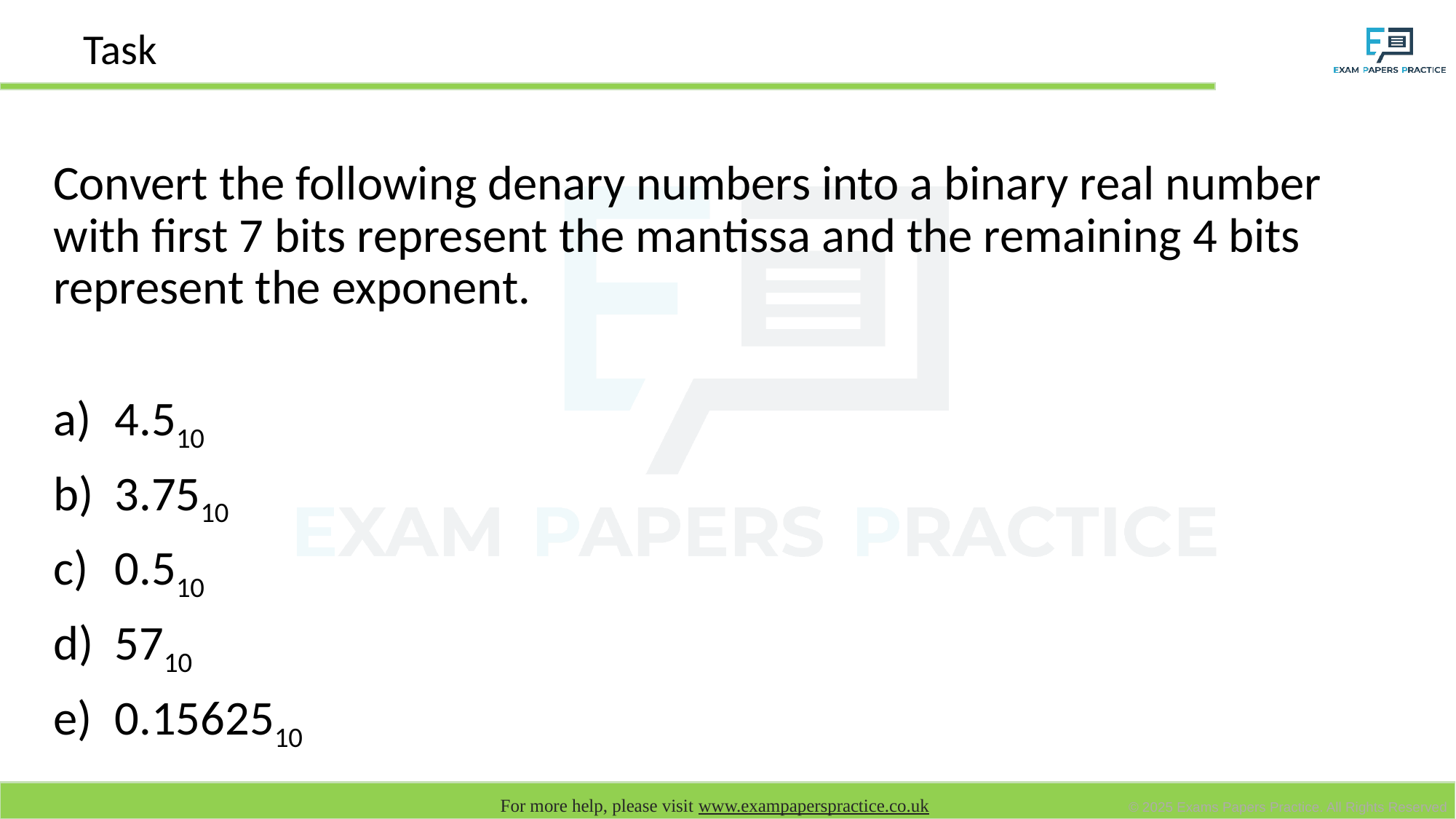

# Task
Convert the following denary numbers into a binary real number with first 7 bits represent the mantissa and the remaining 4 bits represent the exponent.
4.510
3.7510
0.510
5710
0.1562510